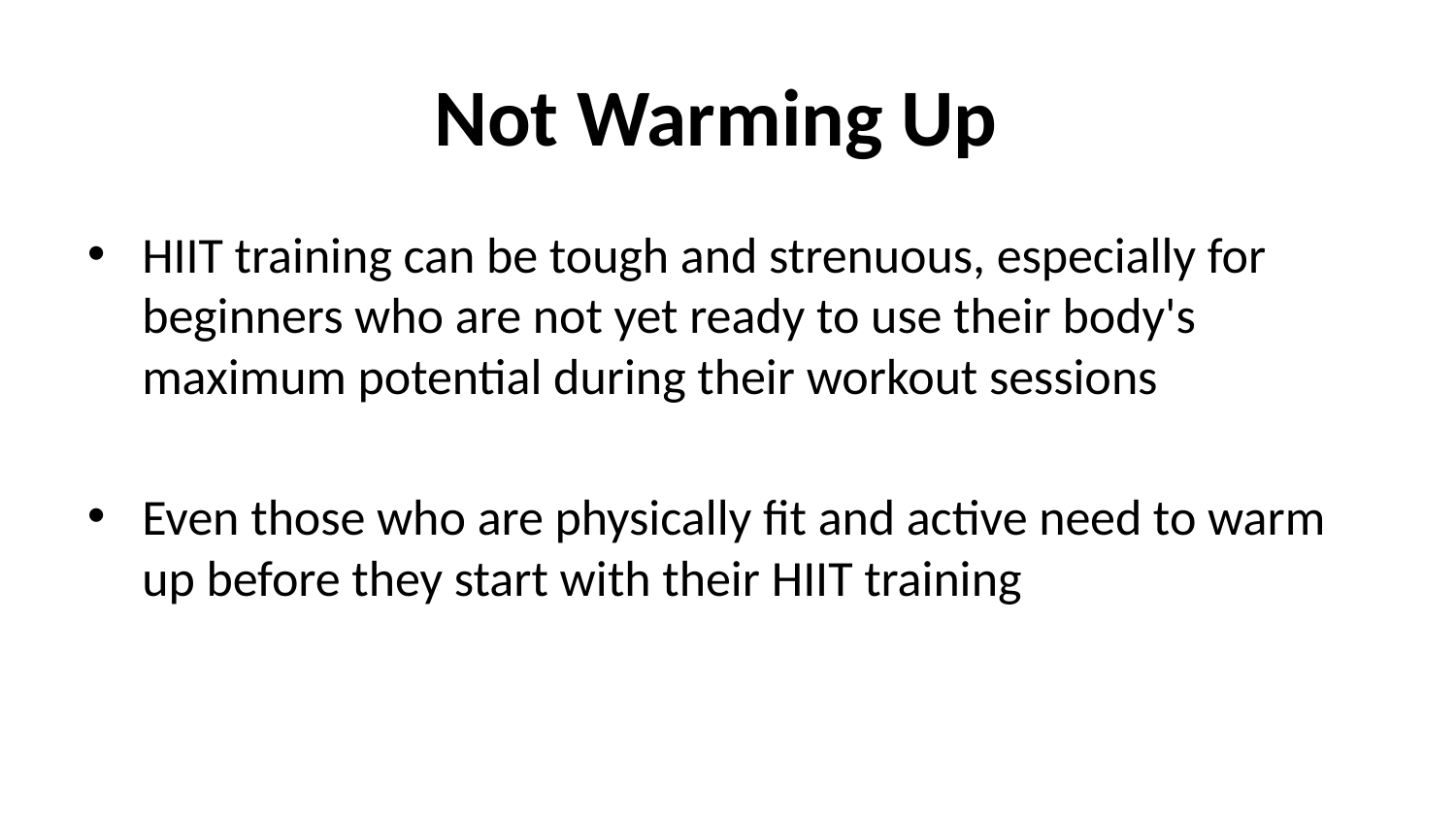

Not Warming Up
HIIT training can be tough and strenuous, especially for beginners who are not yet ready to use their body's maximum potential during their workout sessions

Even those who are physically fit and active need to warm up before they start with their HIIT training